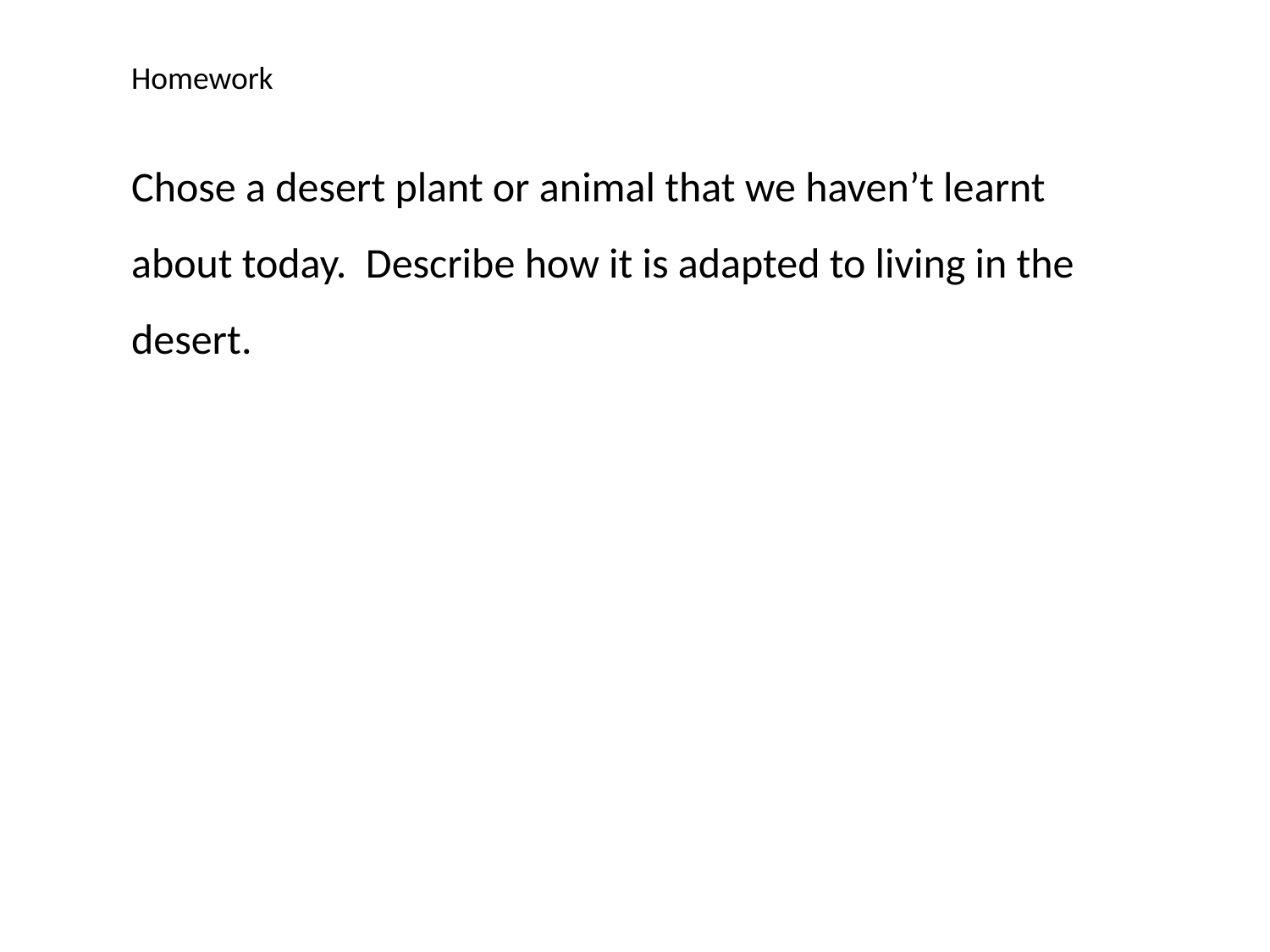

Homework

Chose a desert plant or animal that we haven’t learnt about today.  Describe how it is adapted to living in the desert.